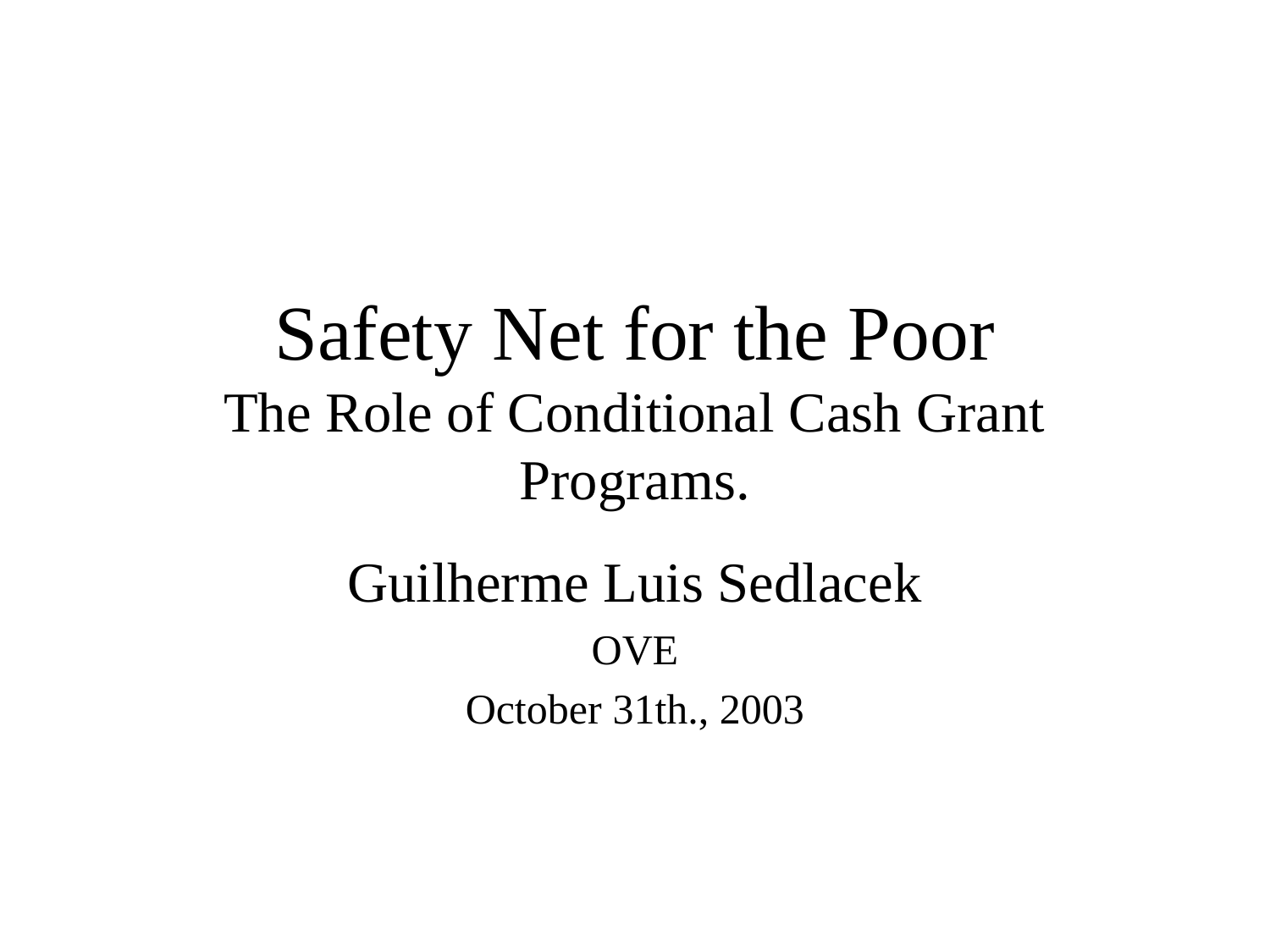

# Safety Net for the Poor The Role of Conditional Cash Grant Programs.
Guilherme Luis Sedlacek
OVE
October 31th., 2003